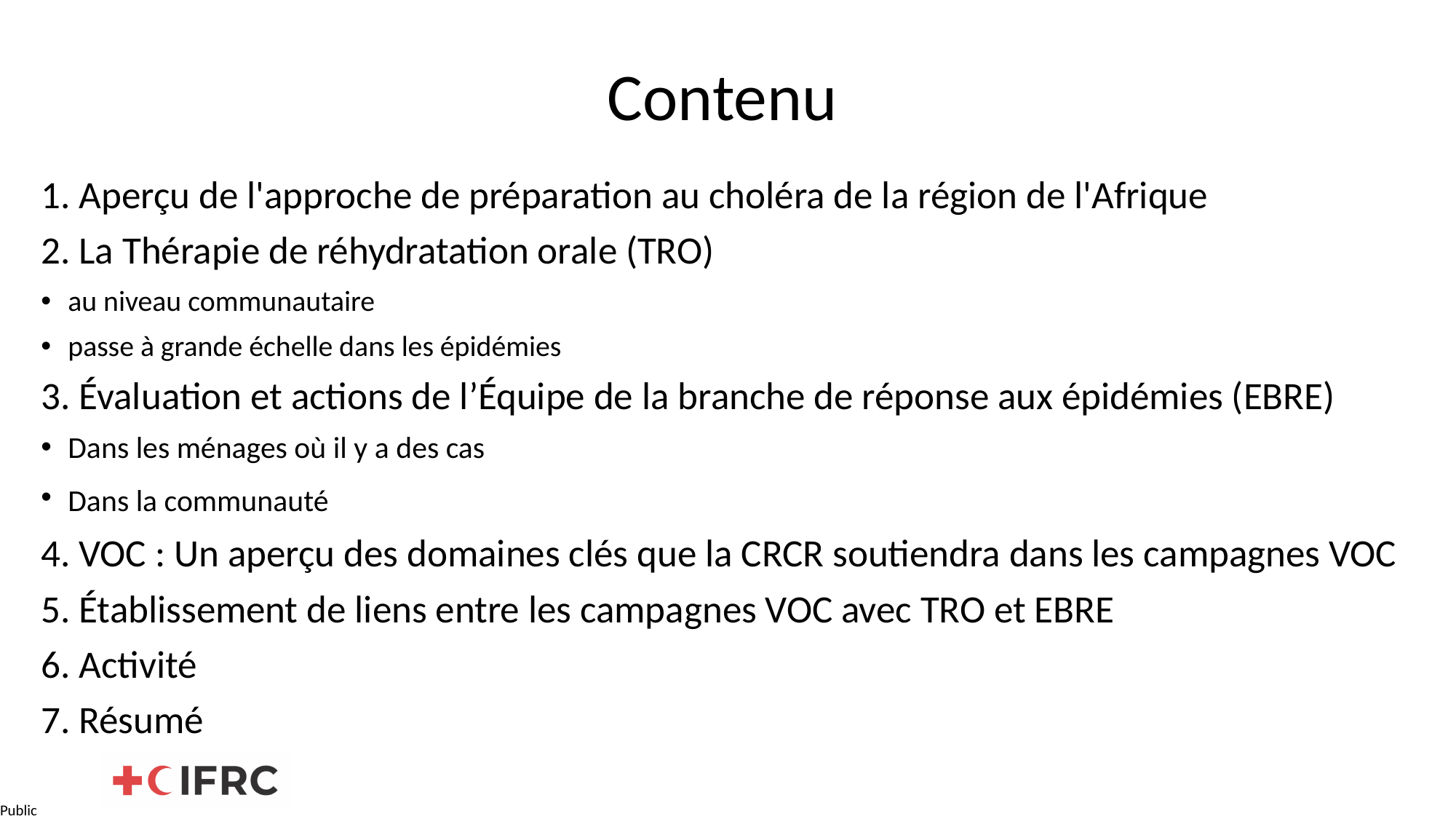

# Contenu
1. Aperçu de l'approche de préparation au choléra de la région de l'Afrique
2. La Thérapie de réhydratation orale (TRO)
au niveau communautaire
passe à grande échelle dans les épidémies
3. Évaluation et actions de l’Équipe de la branche de réponse aux épidémies (EBRE)
Dans les ménages où il y a des cas
Dans la communauté
4. VOC : Un aperçu des domaines clés que la CRCR soutiendra dans les campagnes VOC
5. Établissement de liens entre les campagnes VOC avec TRO et EBRE
6. Activité
7. Résumé